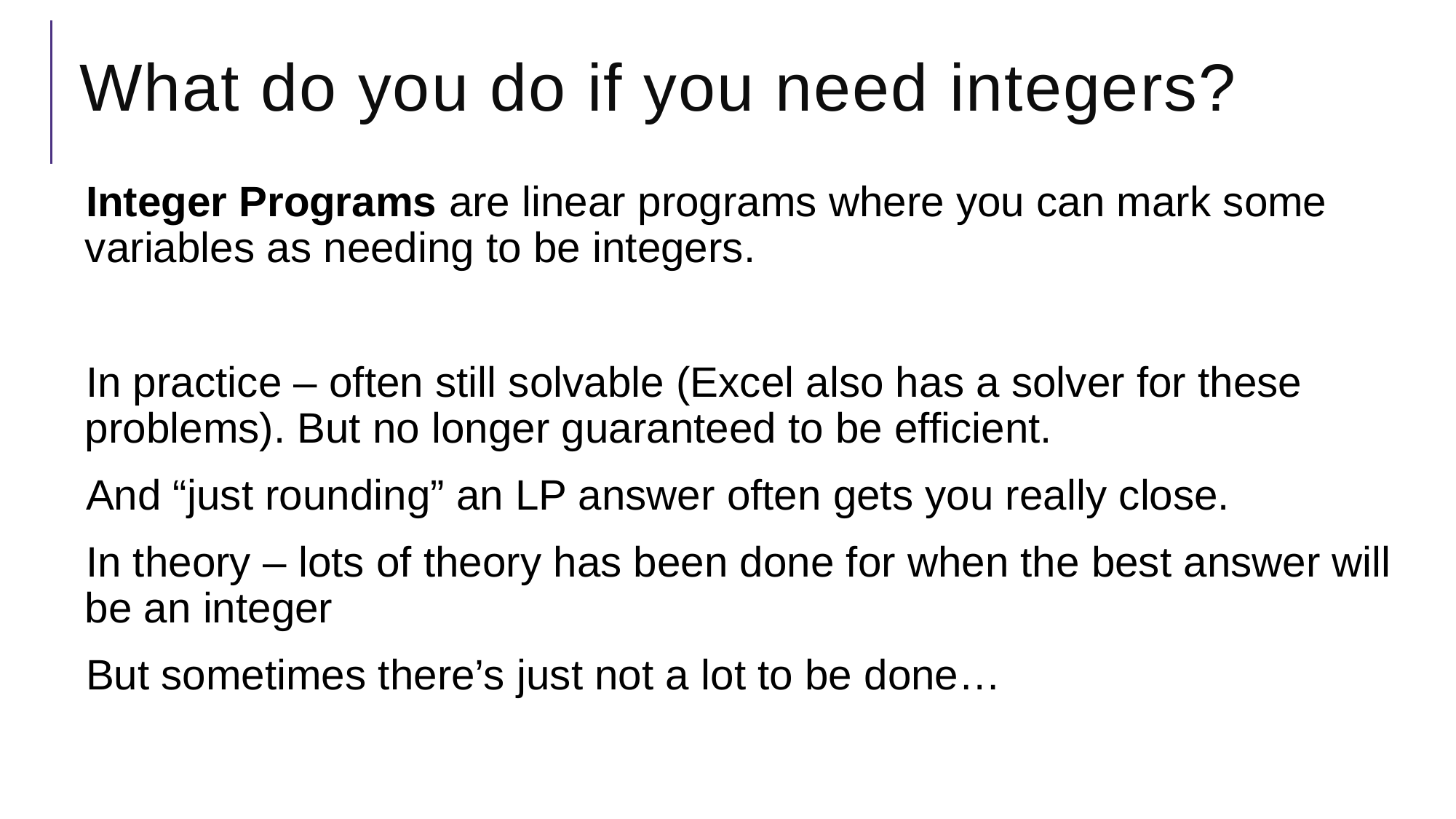

# What do you do if you need integers?
Integer Programs are linear programs where you can mark some variables as needing to be integers.

In practice – often still solvable (Excel also has a solver for these problems). But no longer guaranteed to be efficient.
And “just rounding” an LP answer often gets you really close.
In theory – lots of theory has been done for when the best answer will be an integer
But sometimes there’s just not a lot to be done…